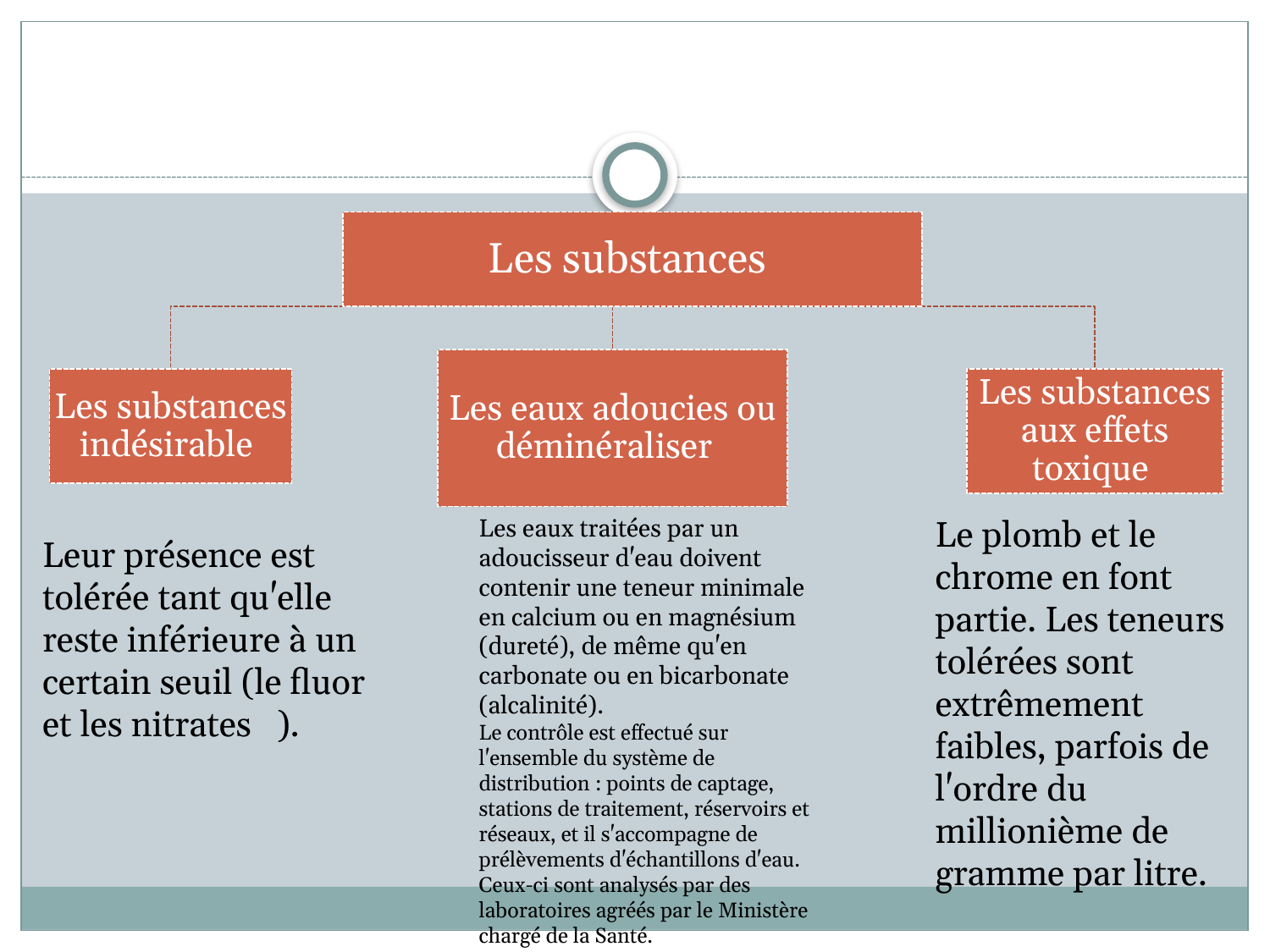

Les substances
Les substances indésirable
Les eaux adoucies ou déminéraliser
Les substances aux effets toxique
Les eaux traitées par un adoucisseur d'eau doivent contenir une teneur minimale en calcium ou en magnésium (dureté), de même qu'en carbonate ou en bicarbonate (alcalinité).
Le contrôle est effectué sur l'ensemble du système de distribution : points de captage, stations de traitement, réservoirs et réseaux, et il s'accompagne de prélèvements d'échantillons d'eau. Ceux-ci sont analysés par des laboratoires agréés par le Ministère chargé de la Santé.
Le plomb et le chrome en font partie. Les teneurs tolérées sont extrêmement faibles, parfois de l'ordre du millionième de gramme par litre.
Leur présence est tolérée tant qu'elle reste inférieure à un certain seuil (le fluor et les nitrates   ).